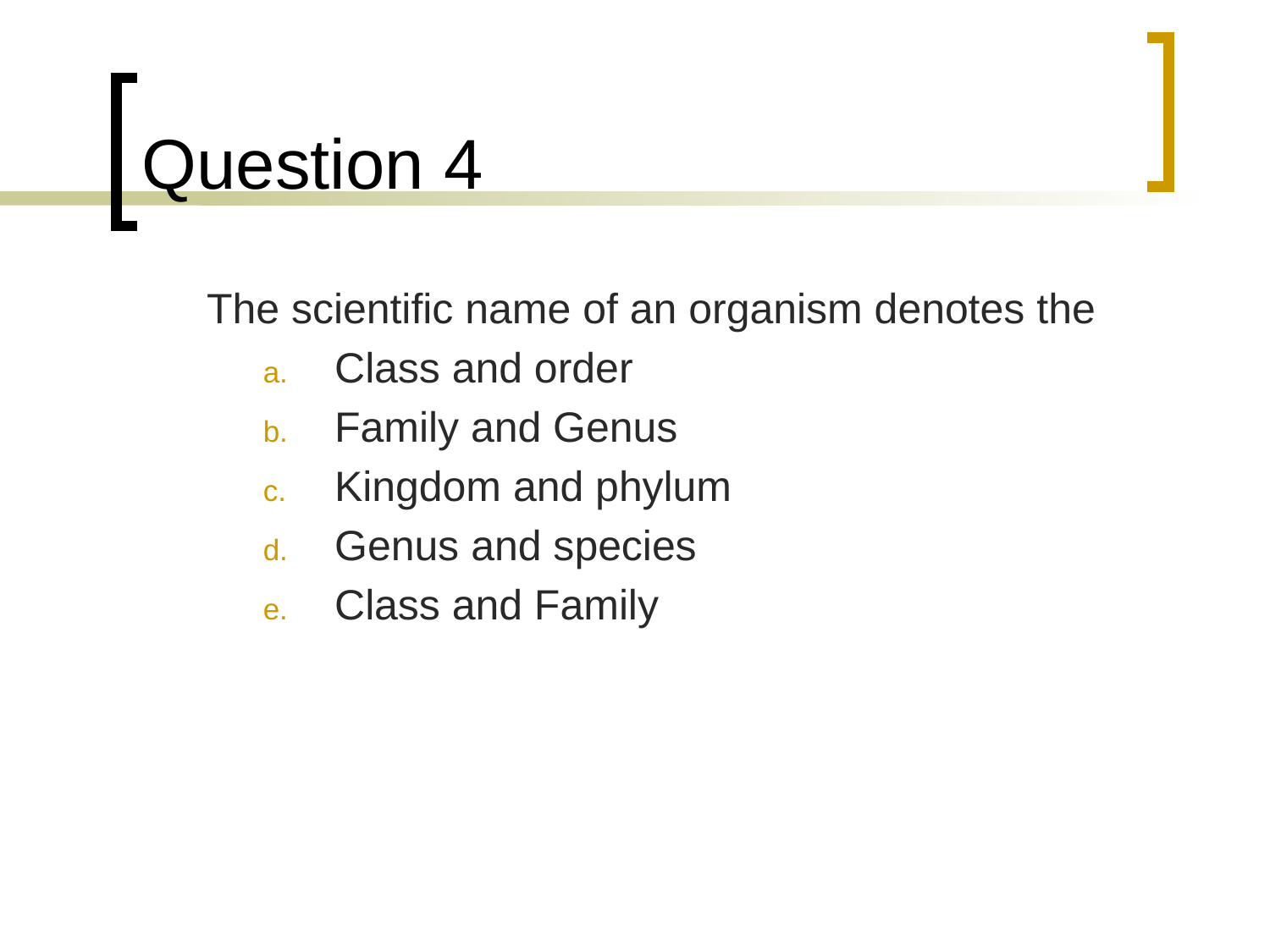

# Question 4
	The scientific name of an organism denotes the
Class and order
Family and Genus
Kingdom and phylum
Genus and species
Class and Family